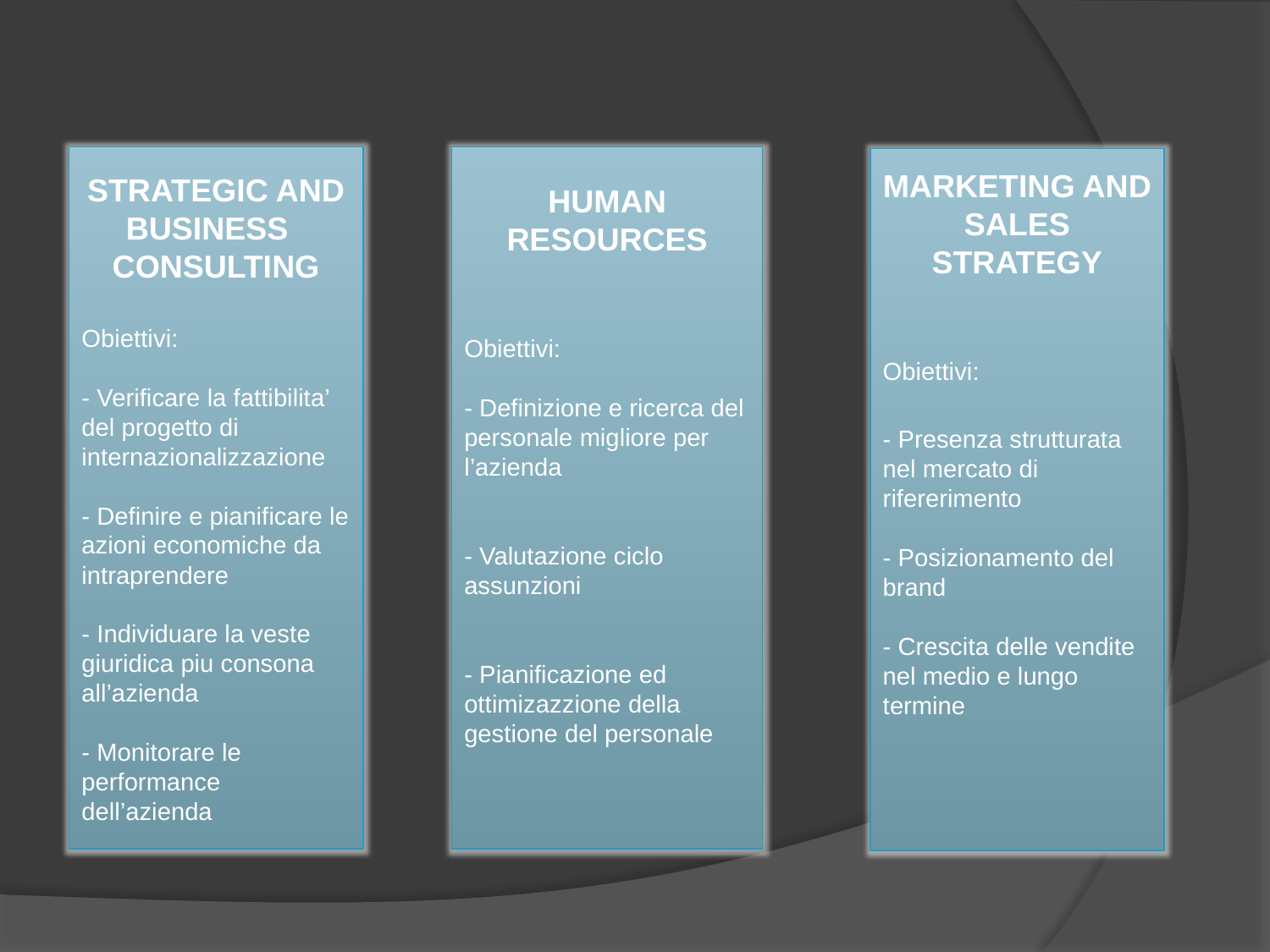

STRATEGIC AND BUSINESS
CONSULTING

Obiettivi:

- Verificare la fattibilita’ del progetto di internazionalizzazione

- Definire e pianificare le azioni economiche da intraprendere

- Individuare la veste giuridica piu consona all’azienda

- Monitorare le performance dell’azienda

HUMAN RESOURCES

Obiettivi:

- Definizione e ricerca del personale migliore per l’azienda

- Valutazione ciclo assunzioni

- Pianificazione ed ottimizazzione della gestione del personale

MARKETING AND SALES STRATEGY

Obiettivi:

- Presenza strutturata nel mercato di rifererimento

- Posizionamento del brand

- Crescita delle vendite nel medio e lungo termine